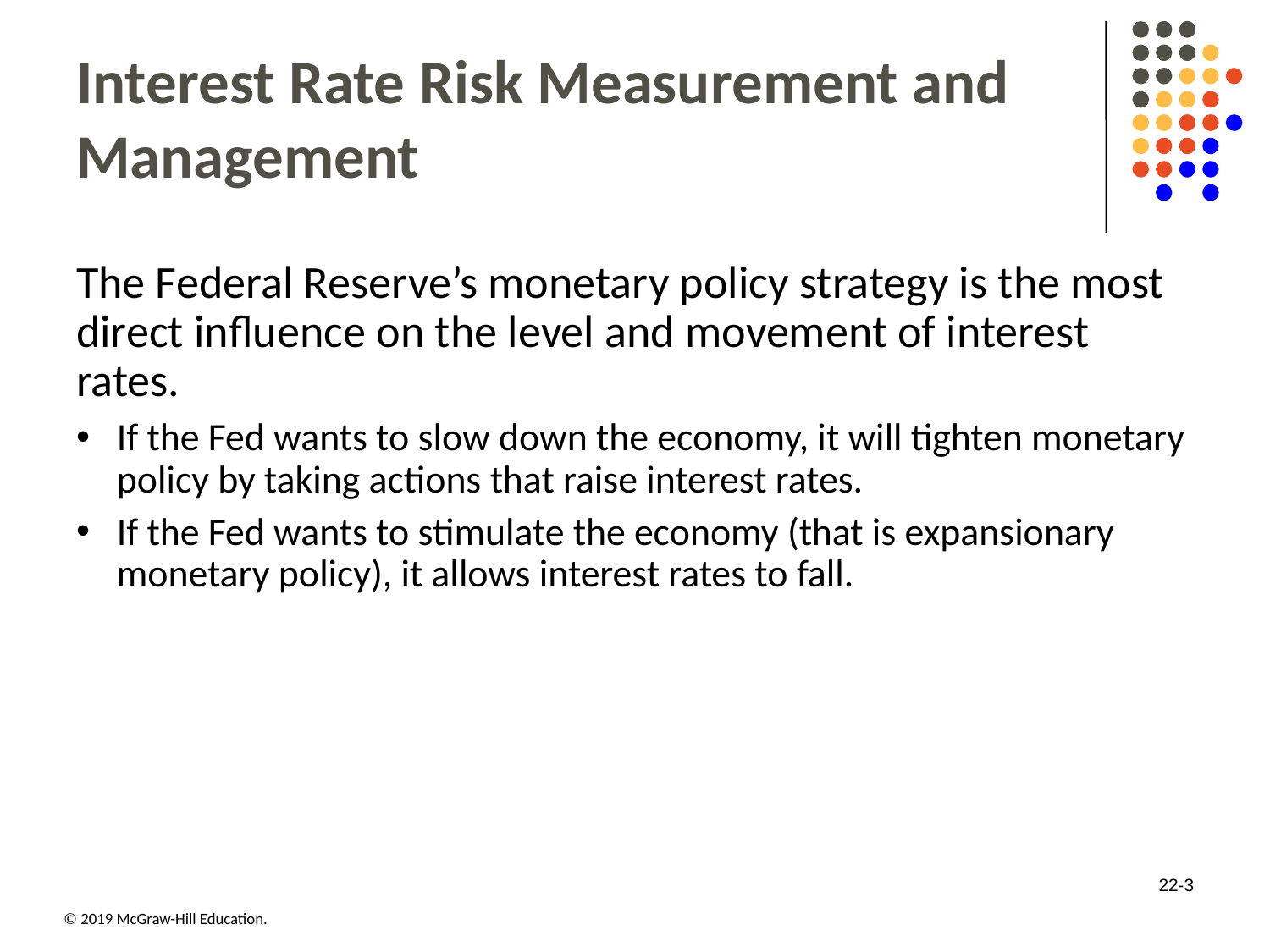

# Interest Rate Risk Measurement and Management
The Federal Reserve’s monetary policy strategy is the most direct influence on the level and movement of interest rates.
If the Fed wants to slow down the economy, it will tighten monetary policy by taking actions that raise interest rates.
If the Fed wants to stimulate the economy (that is expansionary monetary policy), it allows interest rates to fall.
22-3